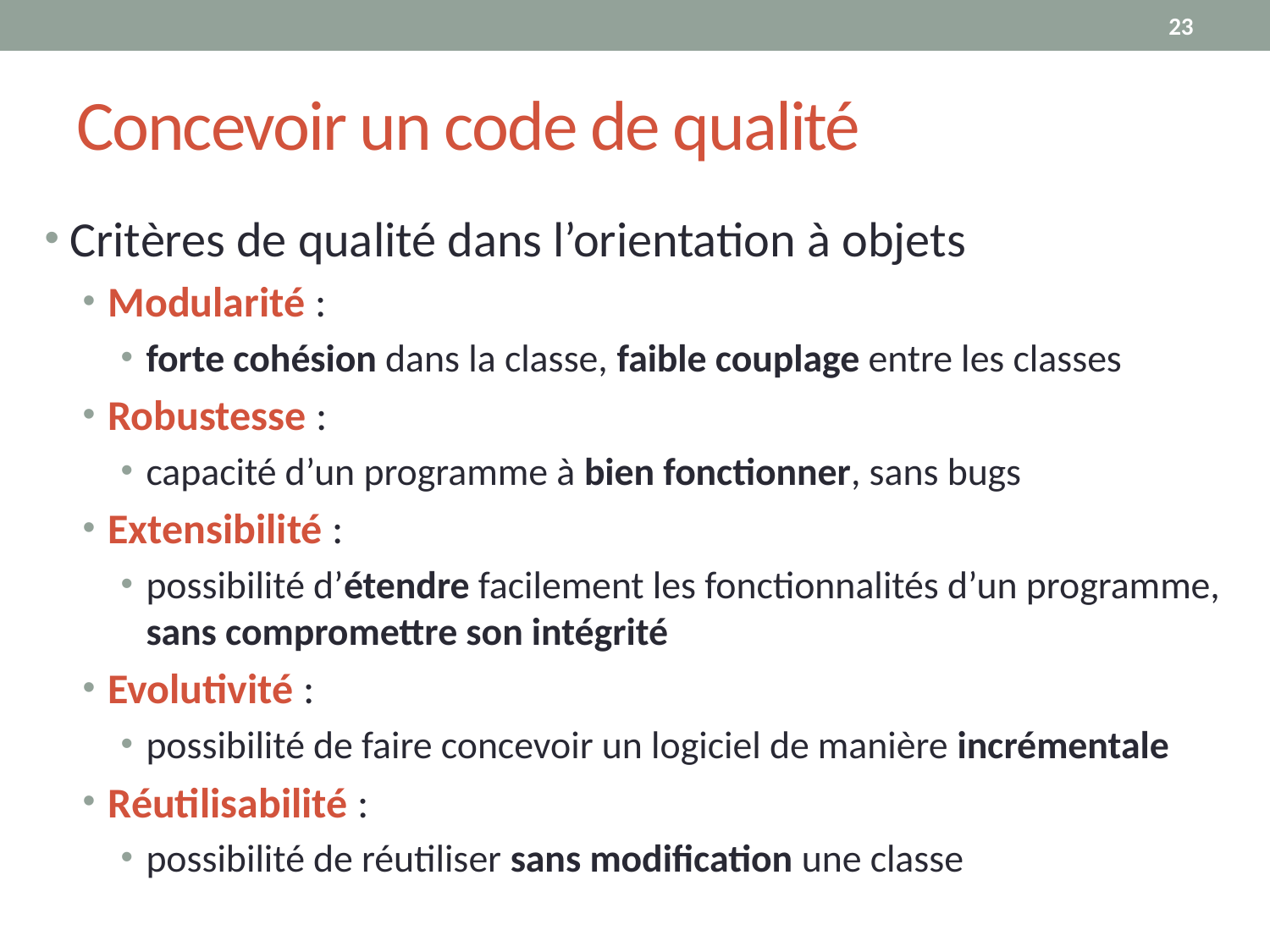

23
# Concevoir un code de qualité
Critères de qualité dans l’orientation à objets
Modularité :
forte cohésion dans la classe, faible couplage entre les classes
Robustesse :
capacité d’un programme à bien fonctionner, sans bugs
Extensibilité :
possibilité d’étendre facilement les fonctionnalités d’un programme, sans compromettre son intégrité
Evolutivité :
possibilité de faire concevoir un logiciel de manière incrémentale
Réutilisabilité :
possibilité de réutiliser sans modification une classe